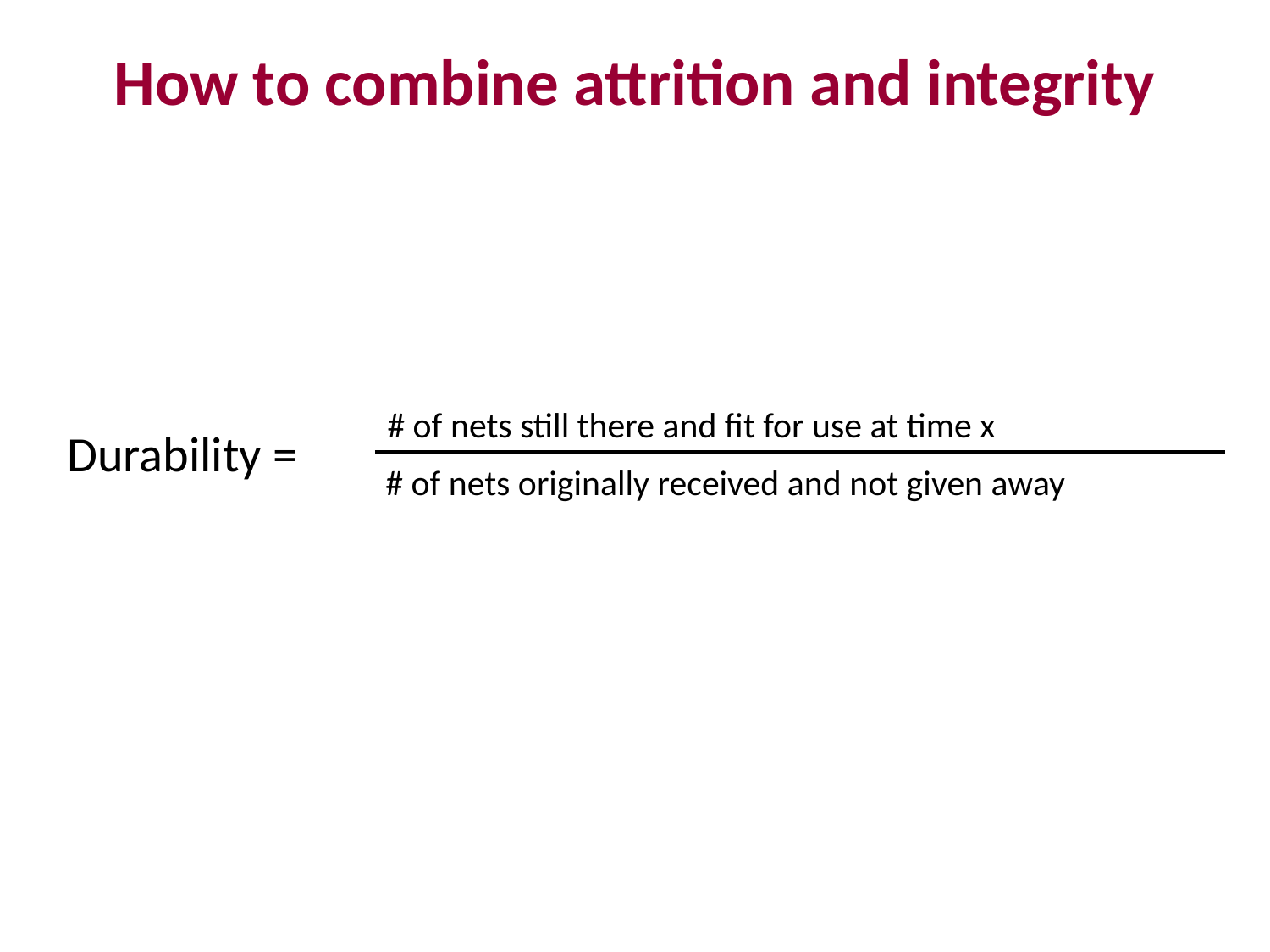

# How to combine attrition and integrity
# of nets still there and fit for use at time x
Durability =
# of nets originally received and not given away